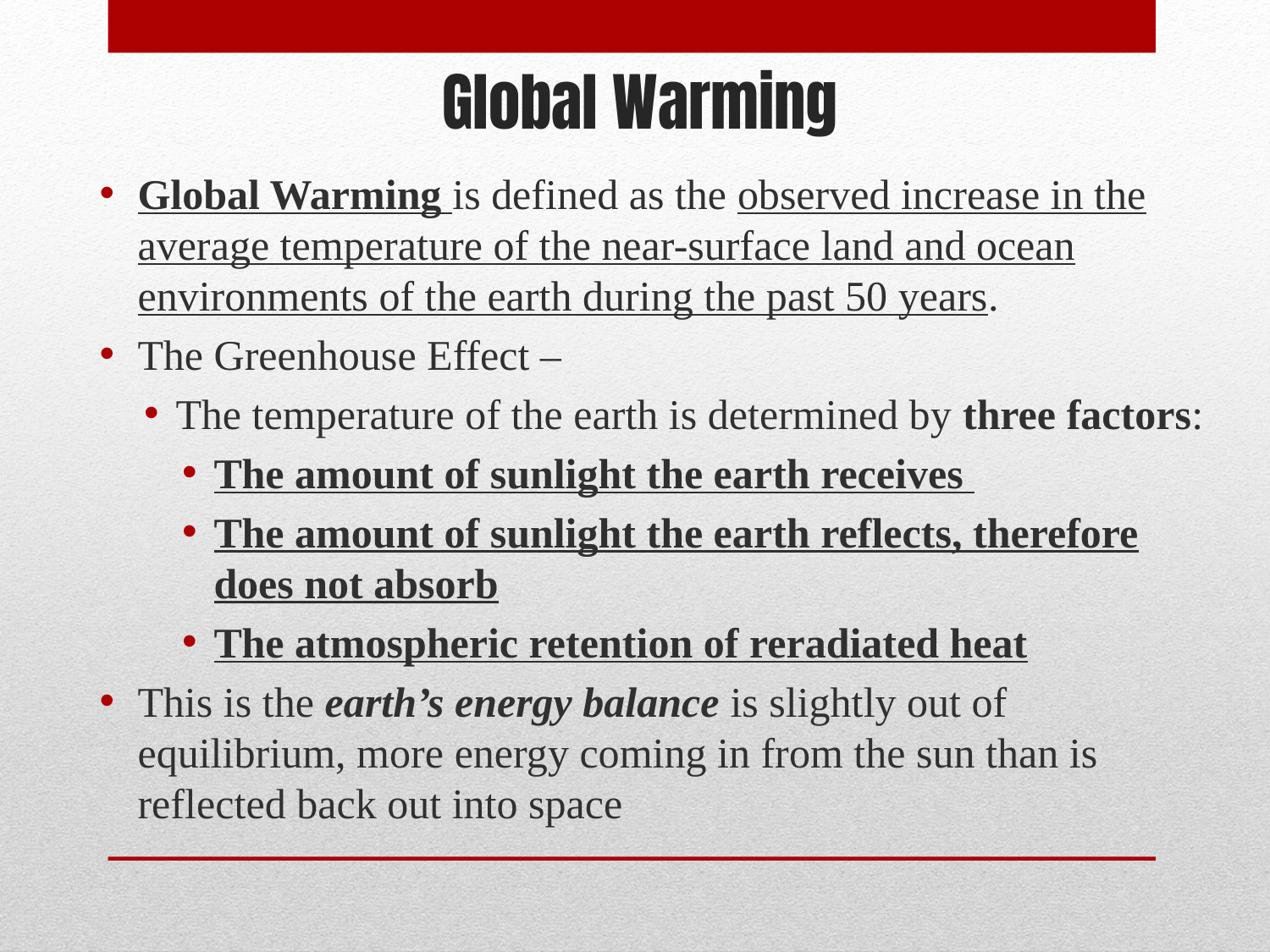

Global Warming
Global Warming is defined as the observed increase in the average temperature of the near-surface land and ocean environments of the earth during the past 50 years.
The Greenhouse Effect –
The temperature of the earth is determined by three factors:
The amount of sunlight the earth receives
The amount of sunlight the earth reflects, therefore does not absorb
The atmospheric retention of reradiated heat
This is the earth’s energy balance is slightly out of equilibrium, more energy coming in from the sun than is reflected back out into space